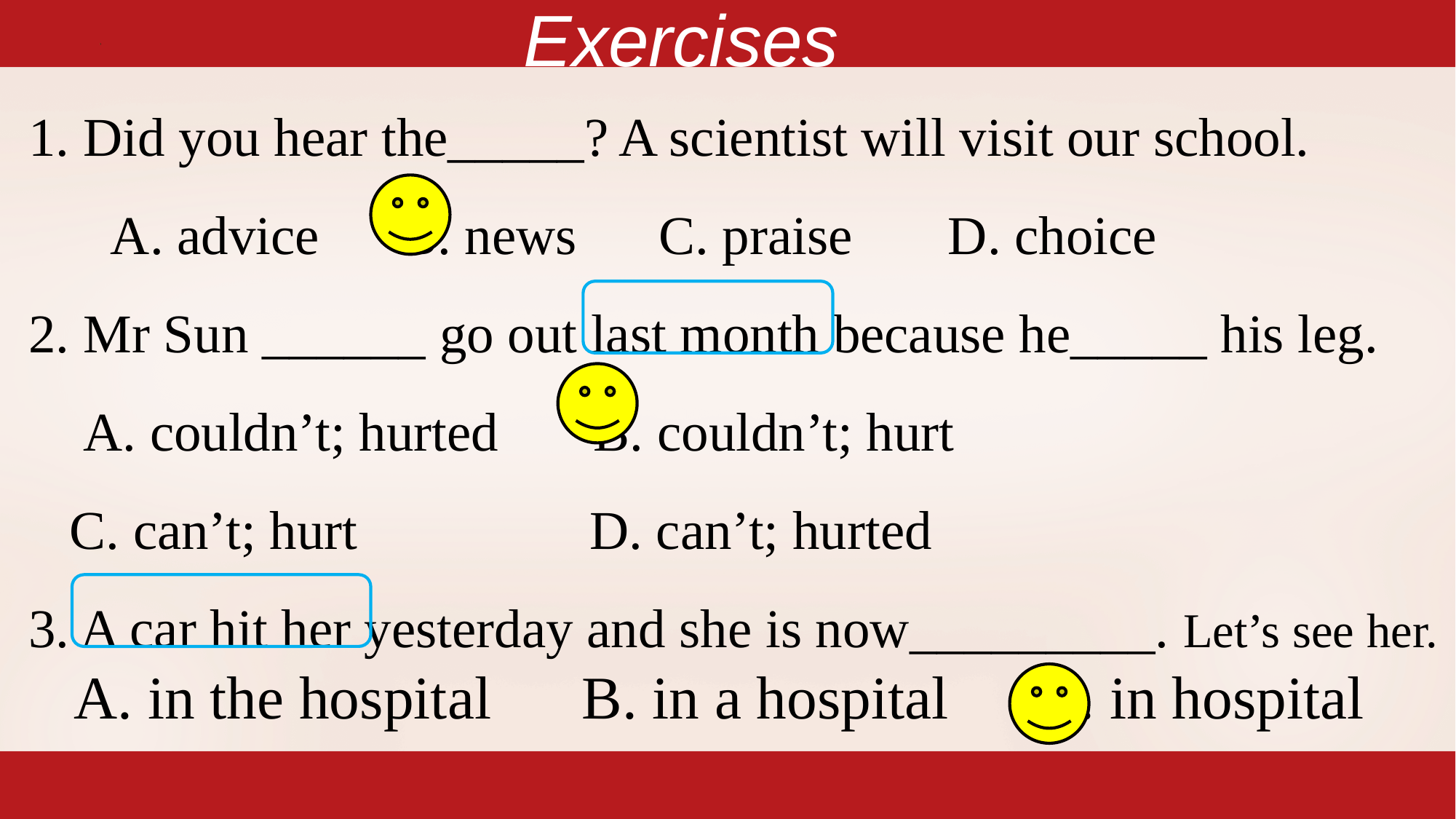

Exercises
1. Did you hear the_____? A scientist will visit our school.
      A. advice      B. news      C. praise       D. choice
2. Mr Sun ______ go out last month because he_____ his leg.
    A. couldn’t; hurted       B. couldn’t; hurt
   C. can’t; hurt                 D. can’t; hurted
3. A car hit her yesterday and she is now_________. Let’s see her.
   A. in the hospital      B. in a hospital      C. in hospital